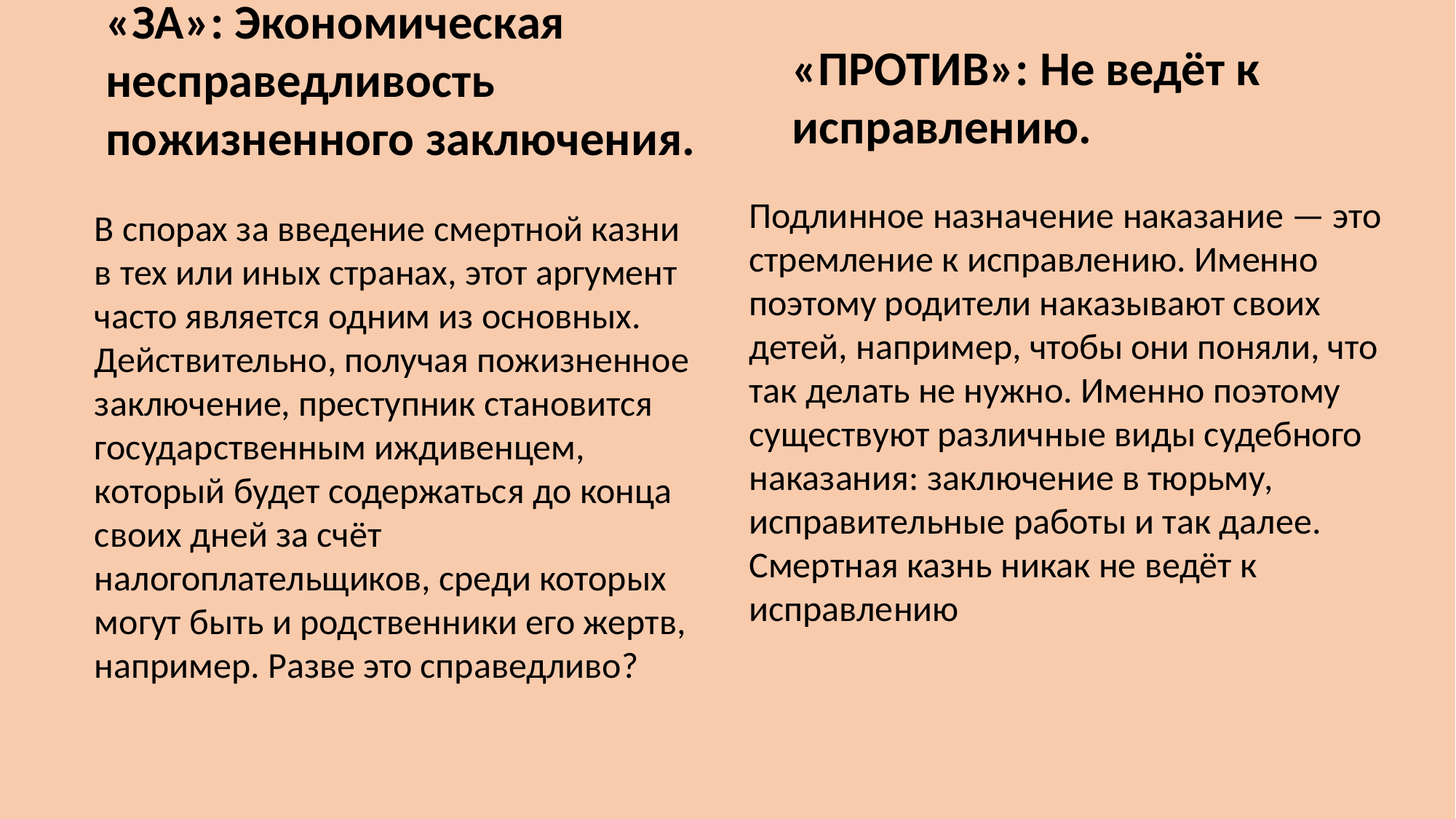

«ЗА»: Экономическая несправедливость пожизненного заключения.
«ПРОТИВ»: Не ведёт к исправлению.
Подлинное назначение наказание — это стремление к исправлению. Именно поэтому родители наказывают своих детей, например, чтобы они поняли, что так делать не нужно. Именно поэтому существуют различные виды судебного наказания: заключение в тюрьму, исправительные работы и так далее. Смертная казнь никак не ведёт к исправлению

В спорах за введение смертной казни в тех или иных странах, этот аргумент часто является одним из основных. Действительно, получая пожизненное заключение, преступник становится государственным иждивенцем, который будет содержаться до конца своих дней за счёт налогоплательщиков, среди которых могут быть и родственники его жертв, например. Разве это справедливо?